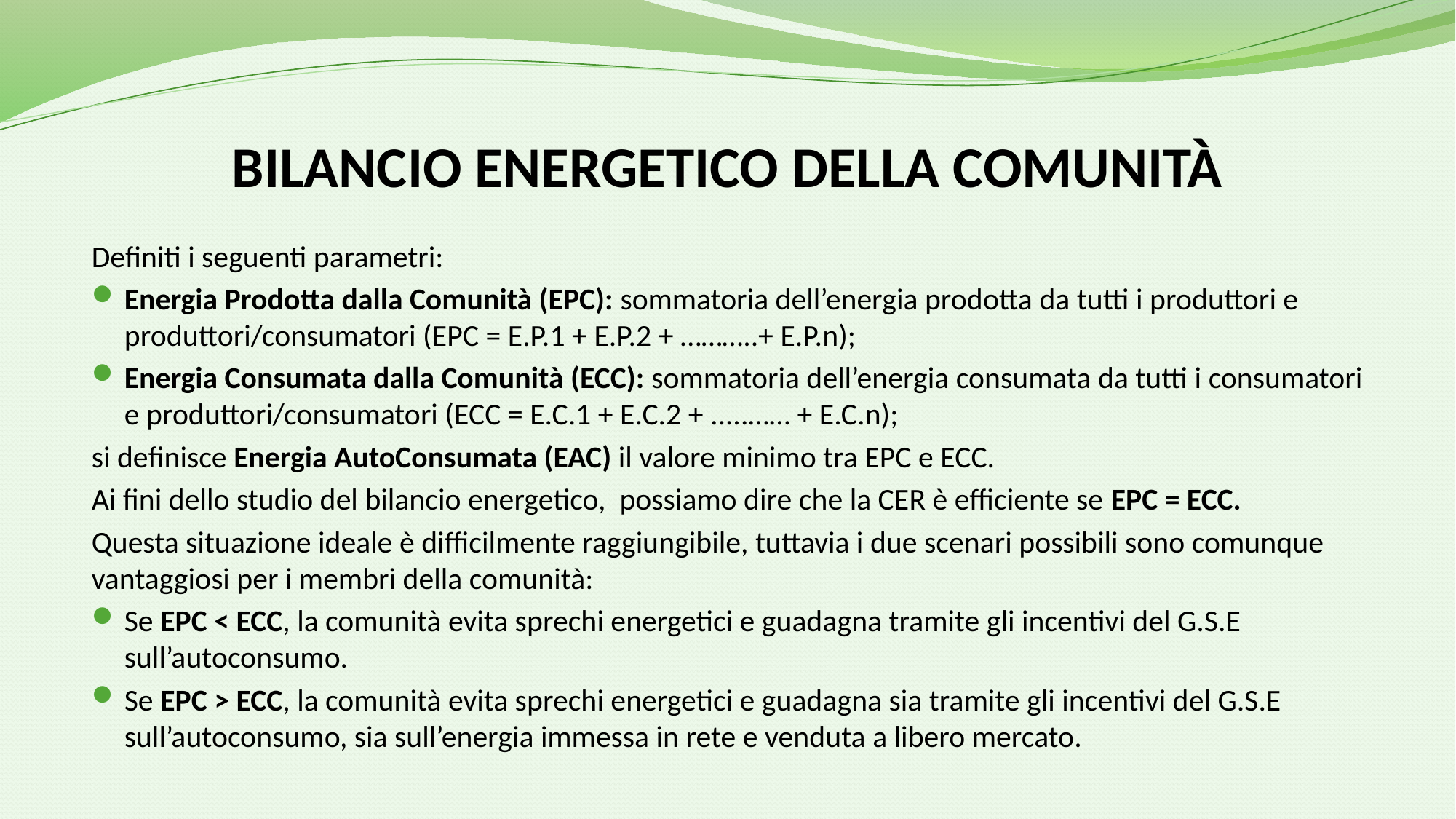

# BILANCIO ENERGETICO DELLA COMUNITÀ
Definiti i seguenti parametri:
Energia Prodotta dalla Comunità (EPC): sommatoria dell’energia prodotta da tutti i produttori e produttori/consumatori (EPC = E.P.1 + E.P.2 + ………..+ E.P.n);
Energia Consumata dalla Comunità (ECC): sommatoria dell’energia consumata da tutti i consumatori e produttori/consumatori (ECC = E.C.1 + E.C.2 + .....…… + E.C.n);
si definisce Energia AutoConsumata (EAC) il valore minimo tra EPC e ECC.
Ai fini dello studio del bilancio energetico,  possiamo dire che la CER è efficiente se EPC = ECC.
Questa situazione ideale è difficilmente raggiungibile, tuttavia i due scenari possibili sono comunque vantaggiosi per i membri della comunità:
Se EPC < ECC, la comunità evita sprechi energetici e guadagna tramite gli incentivi del G.S.E sull’autoconsumo.
Se EPC > ECC, la comunità evita sprechi energetici e guadagna sia tramite gli incentivi del G.S.E sull’autoconsumo, sia sull’energia immessa in rete e venduta a libero mercato.